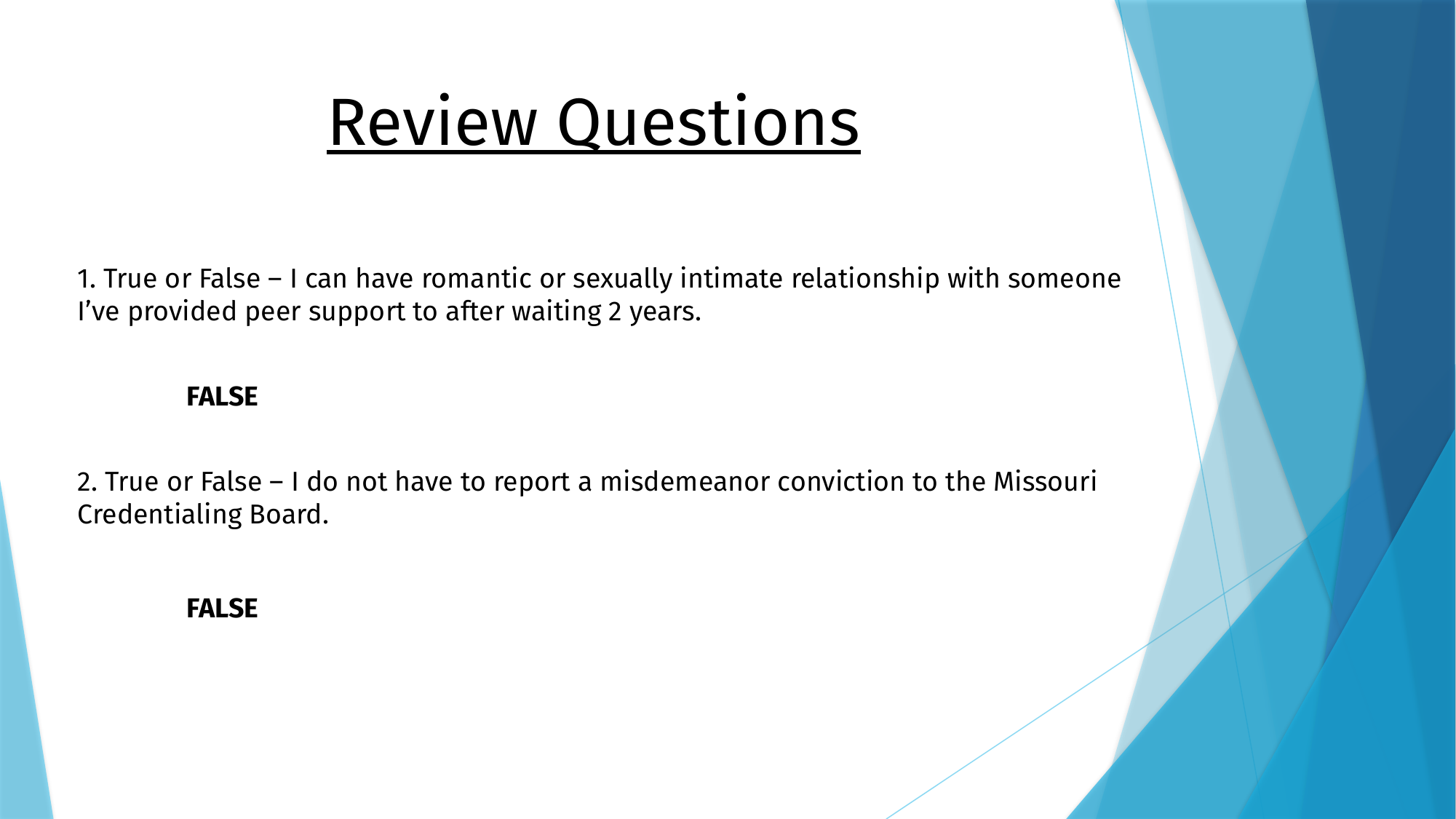

# Review Questions
1. True or False – I can have romantic or sexually intimate relationship with someone I’ve provided peer support to after waiting 2 years.
	FALSE
2. True or False – I do not have to report a misdemeanor conviction to the Missouri Credentialing Board.
	FALSE